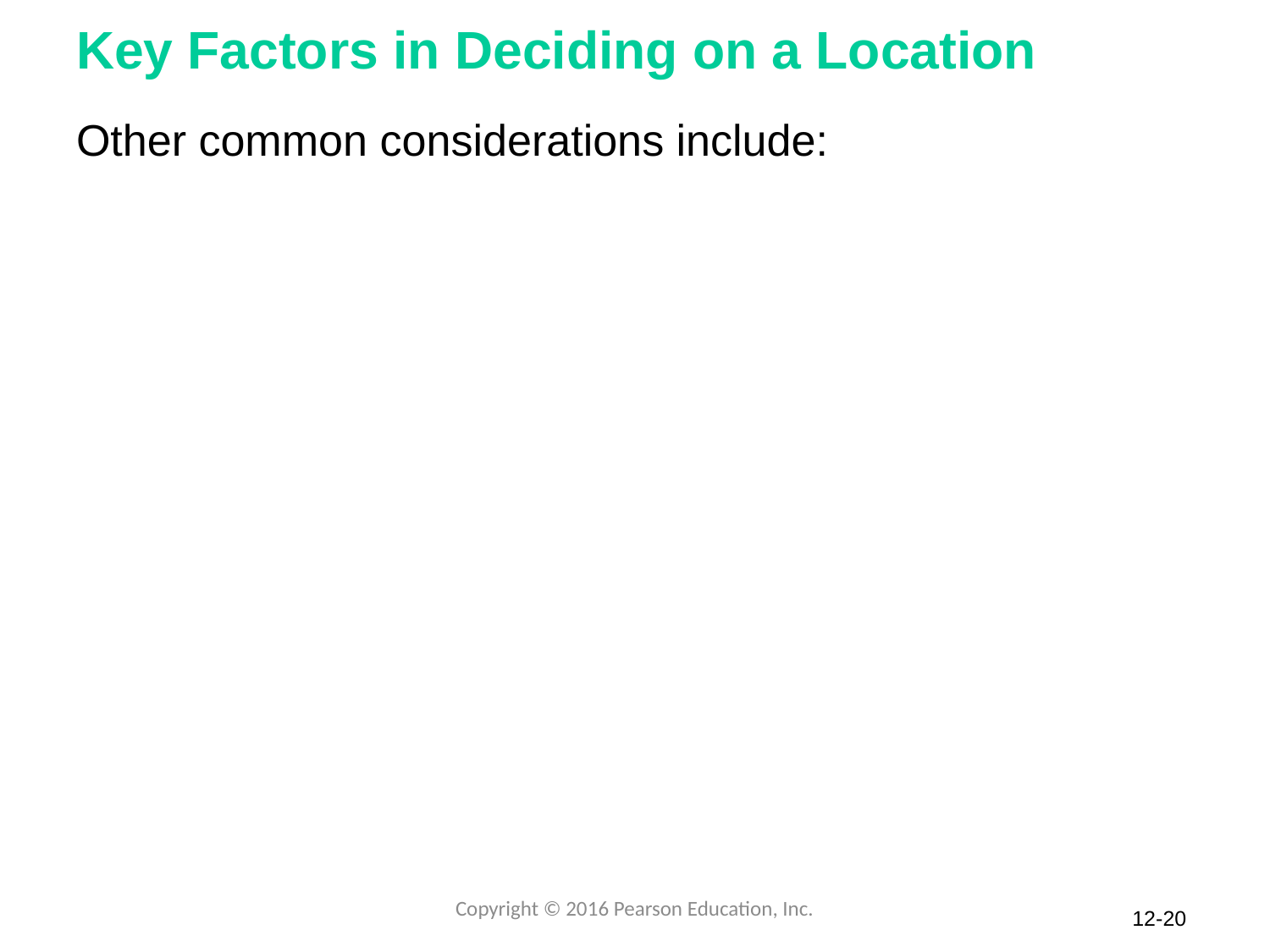

# Key Factors in Deciding on a Location
Other common considerations include:

Copyright © 2016 Pearson Education, Inc.